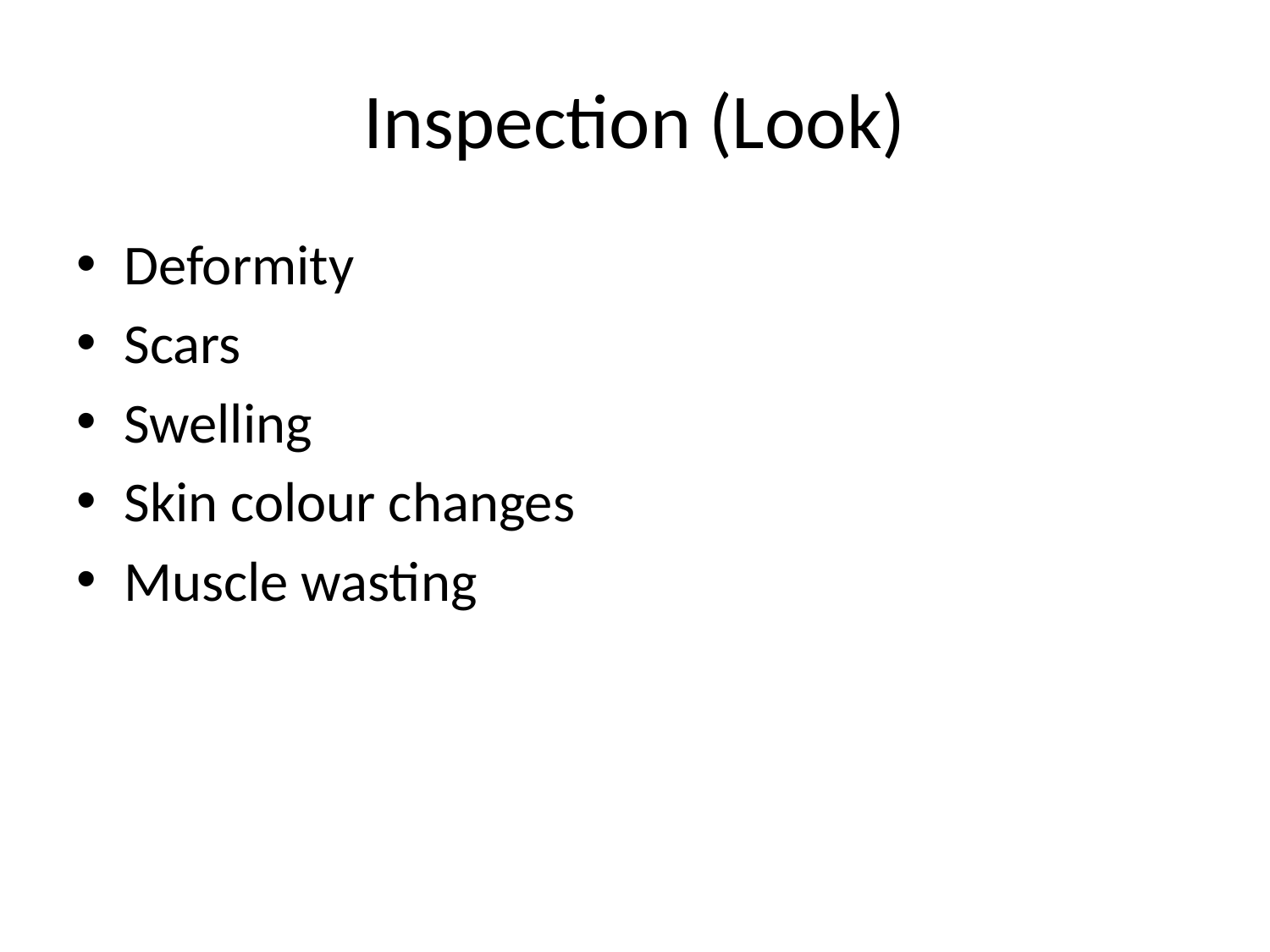

# Inspection (Look)
Deformity
Scars
Swelling
Skin colour changes
Muscle wasting